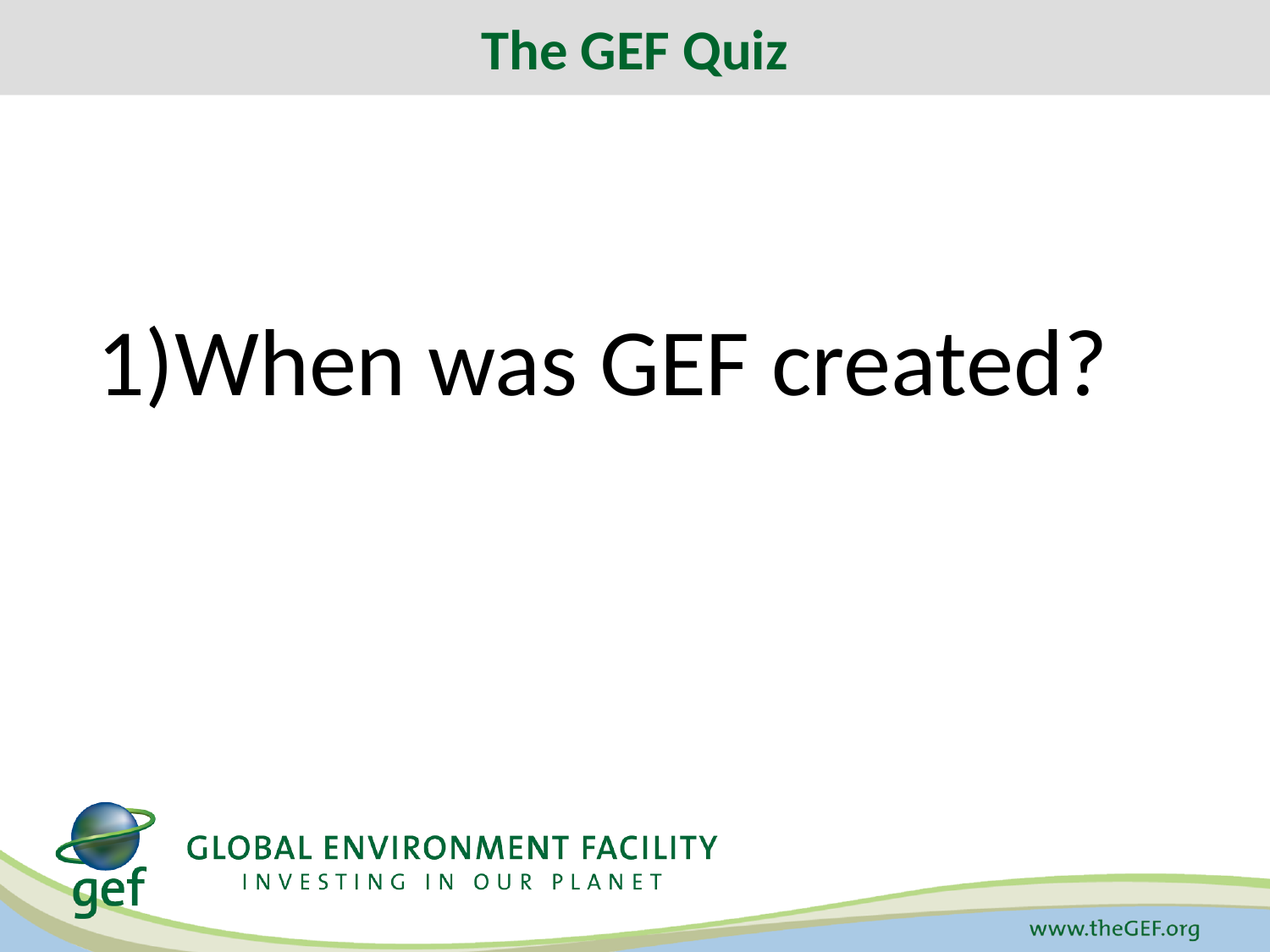

The GEF Quiz
When was GEF created?